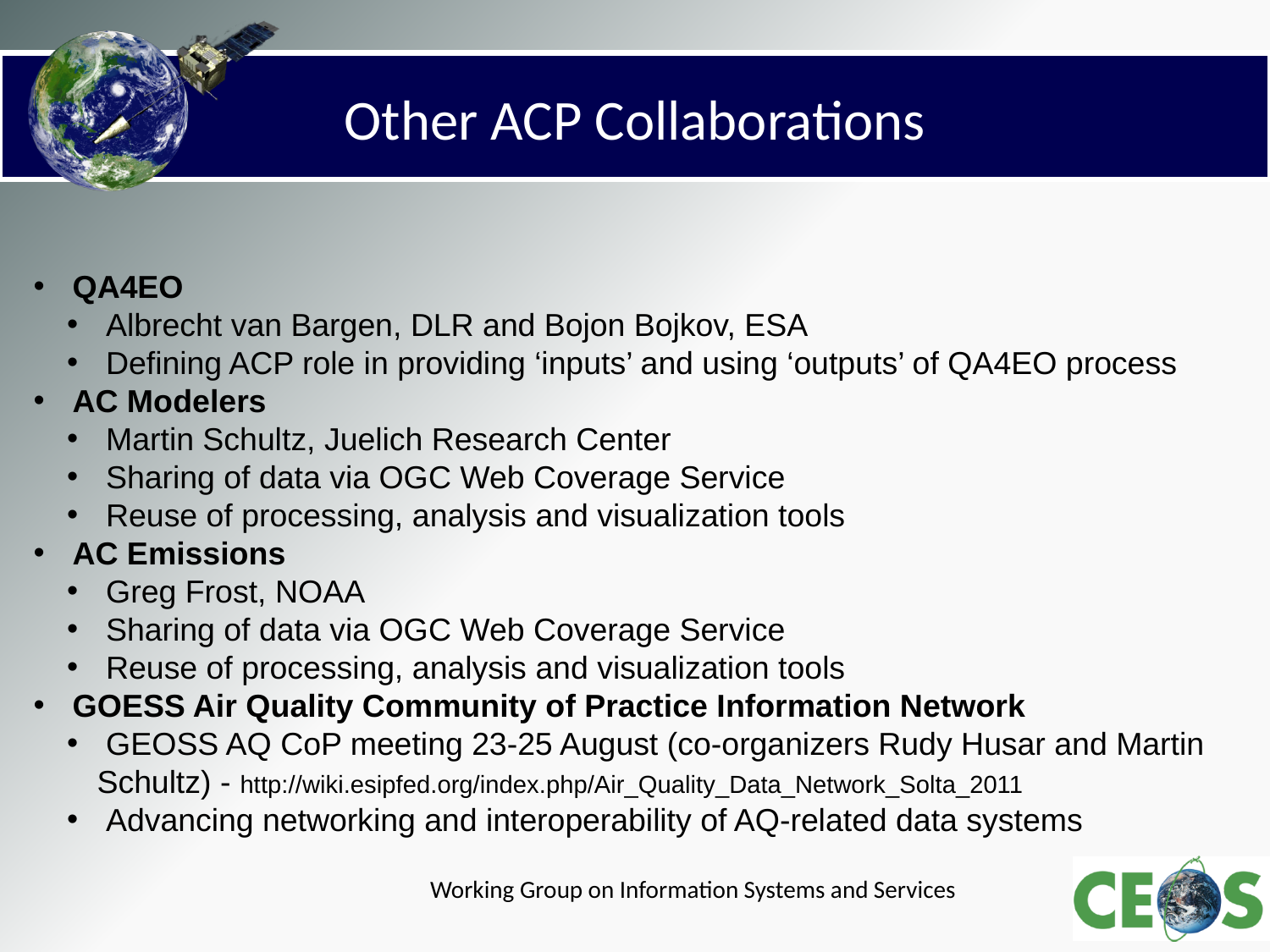

# Other ACP Collaborations

 QA4EO
 Albrecht van Bargen, DLR and Bojon Bojkov, ESA
 Defining ACP role in providing ‘inputs’ and using ‘outputs’ of QA4EO process
 AC Modelers
 Martin Schultz, Juelich Research Center
 Sharing of data via OGC Web Coverage Service
 Reuse of processing, analysis and visualization tools
 AC Emissions
 Greg Frost, NOAA
 Sharing of data via OGC Web Coverage Service
 Reuse of processing, analysis and visualization tools
 GOESS Air Quality Community of Practice Information Network
 GEOSS AQ CoP meeting 23-25 August (co-organizers Rudy Husar and Martin Schultz) - http://wiki.esipfed.org/index.php/Air_Quality_Data_Network_Solta_2011
 Advancing networking and interoperability of AQ-related data systems

Working Group on Information Systems and Services